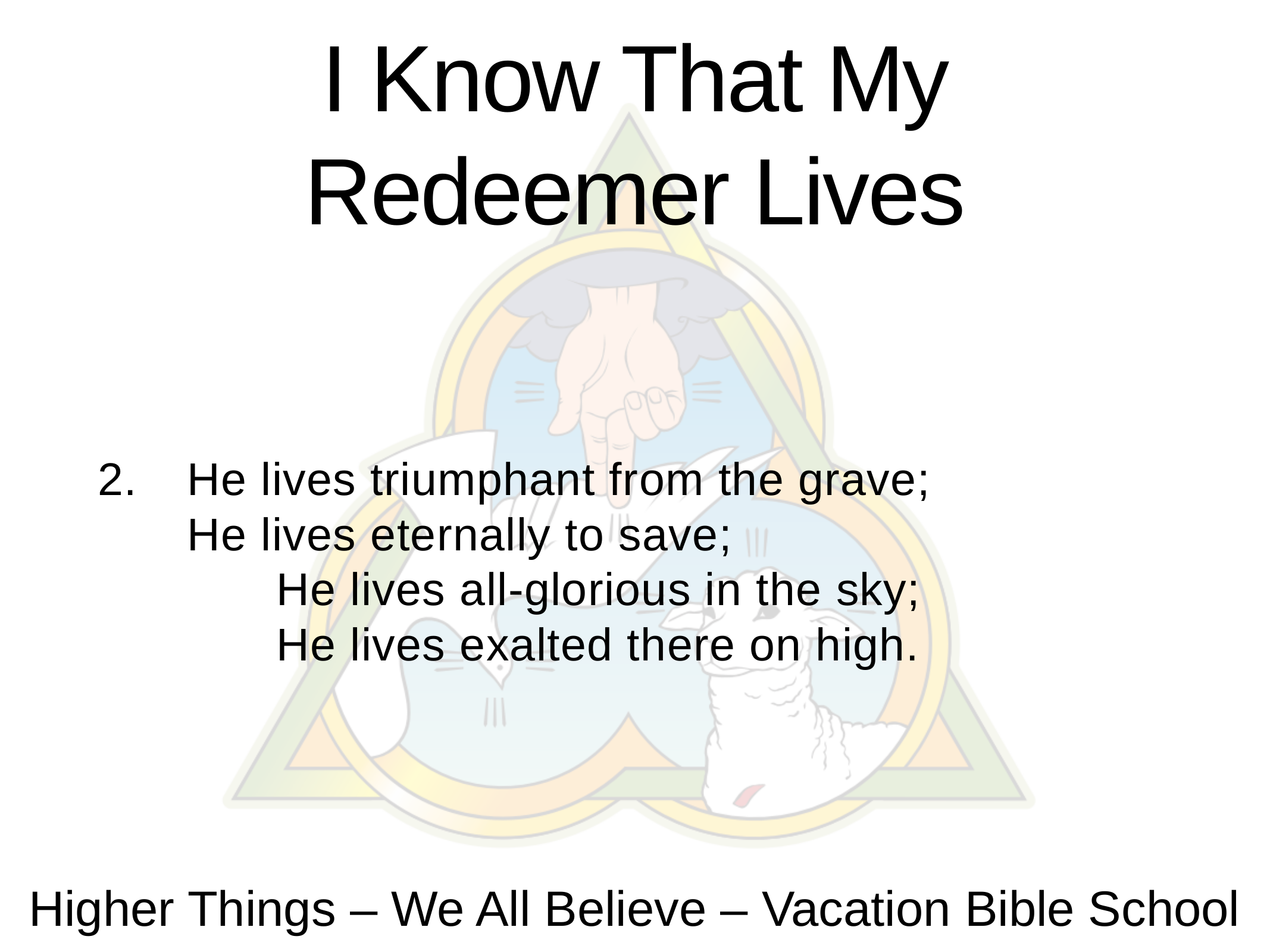

# I Know That My Redeemer Lives
2.	He lives triumphant from the grave;
	He lives eternally to save;
		He lives all-glorious in the sky;
		He lives exalted there on high.